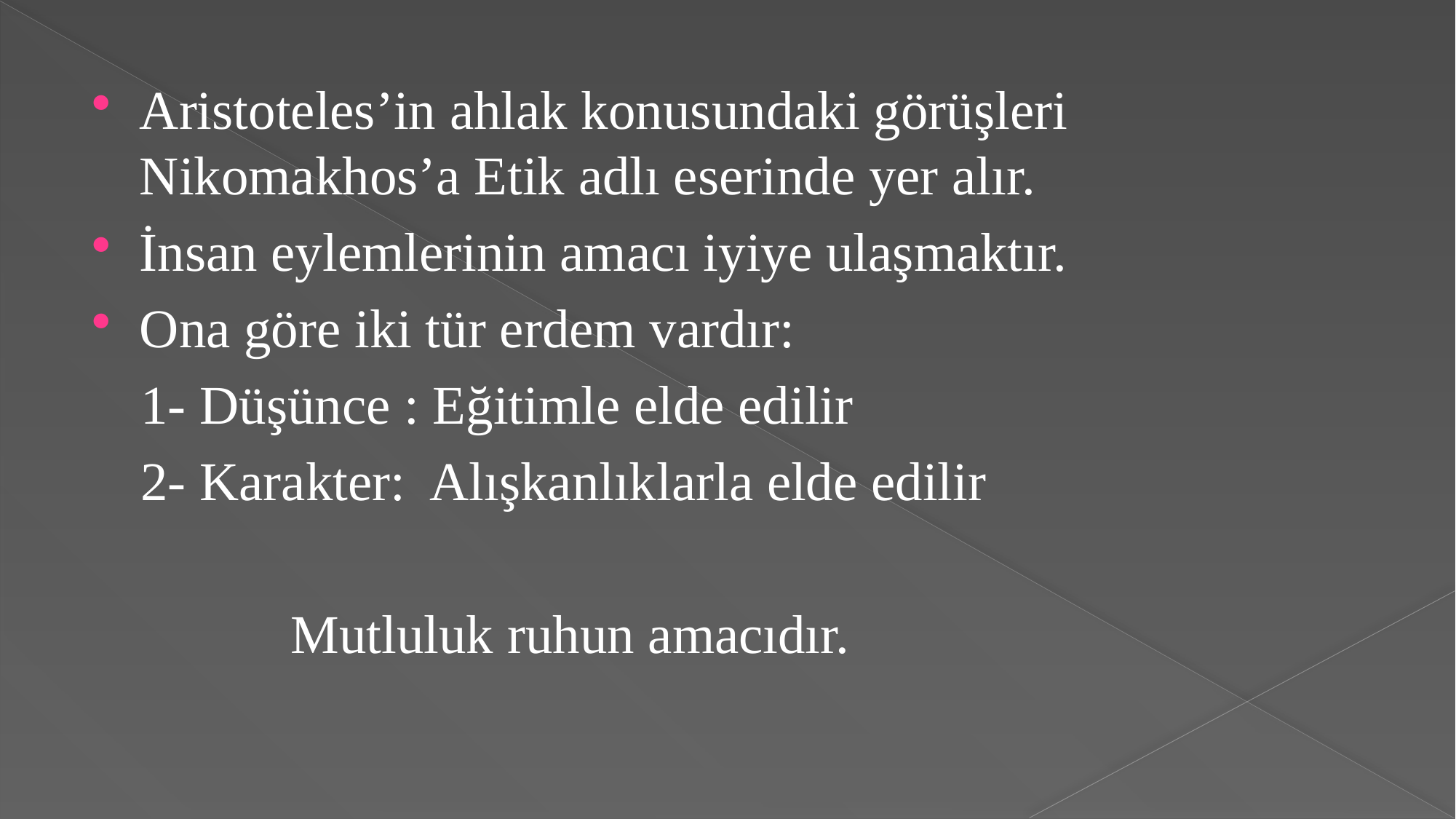

Aristoteles’in ahlak konusundaki görüşleri Nikomakhos’a Etik adlı eserinde yer alır.
İnsan eylemlerinin amacı iyiye ulaşmaktır.
Ona göre iki tür erdem vardır:
    1- Düşünce : Eğitimle elde edilir
    2- Karakter:  Alışkanlıklarla elde edilir

               Mutluluk ruhun amacıdır.